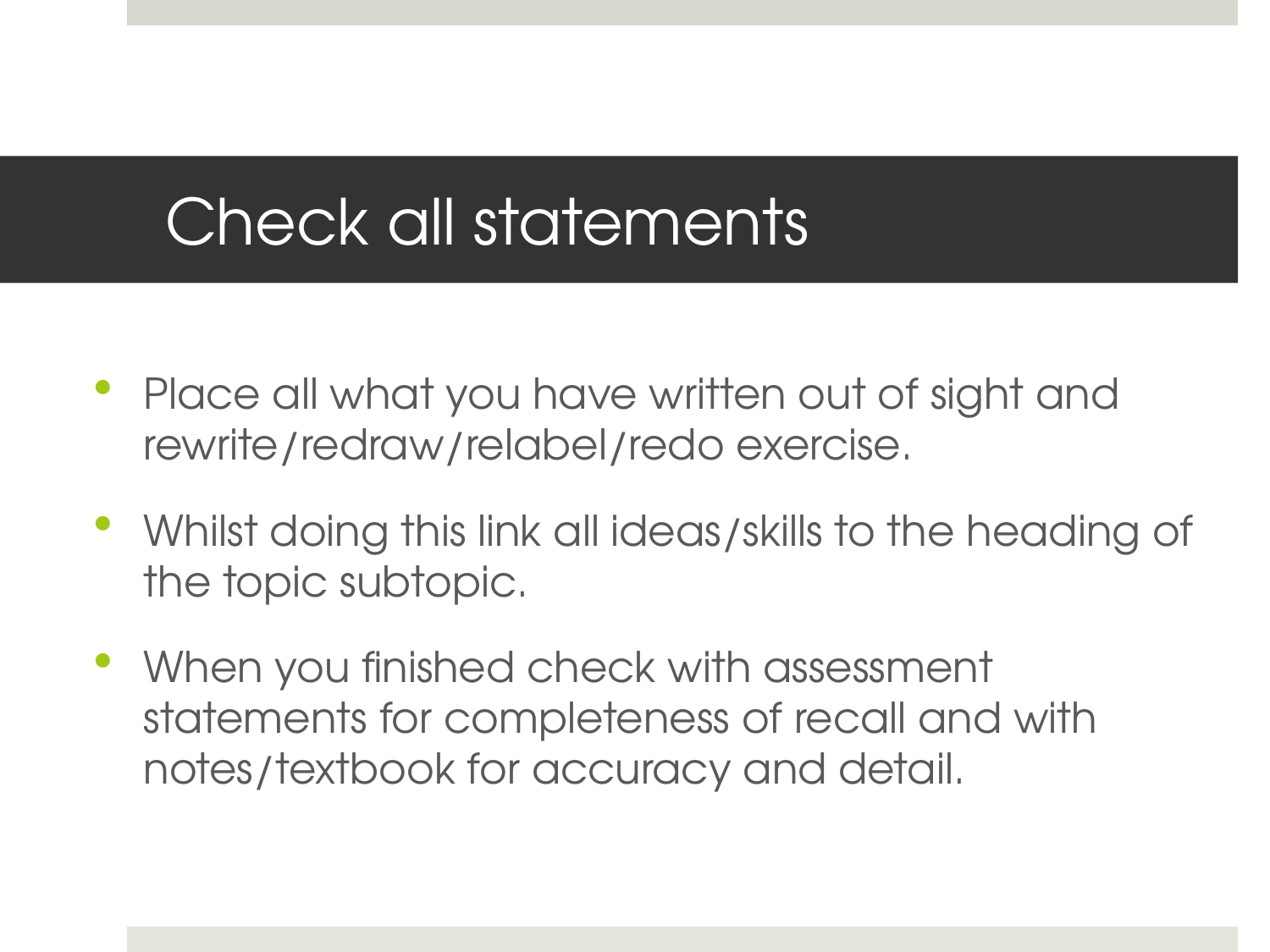

# Check all statements
Place all what you have written out of sight and rewrite/redraw/relabel/redo exercise.
Whilst doing this link all ideas/skills to the heading of the topic subtopic.
When you finished check with assessment statements for completeness of recall and with notes/textbook for accuracy and detail.